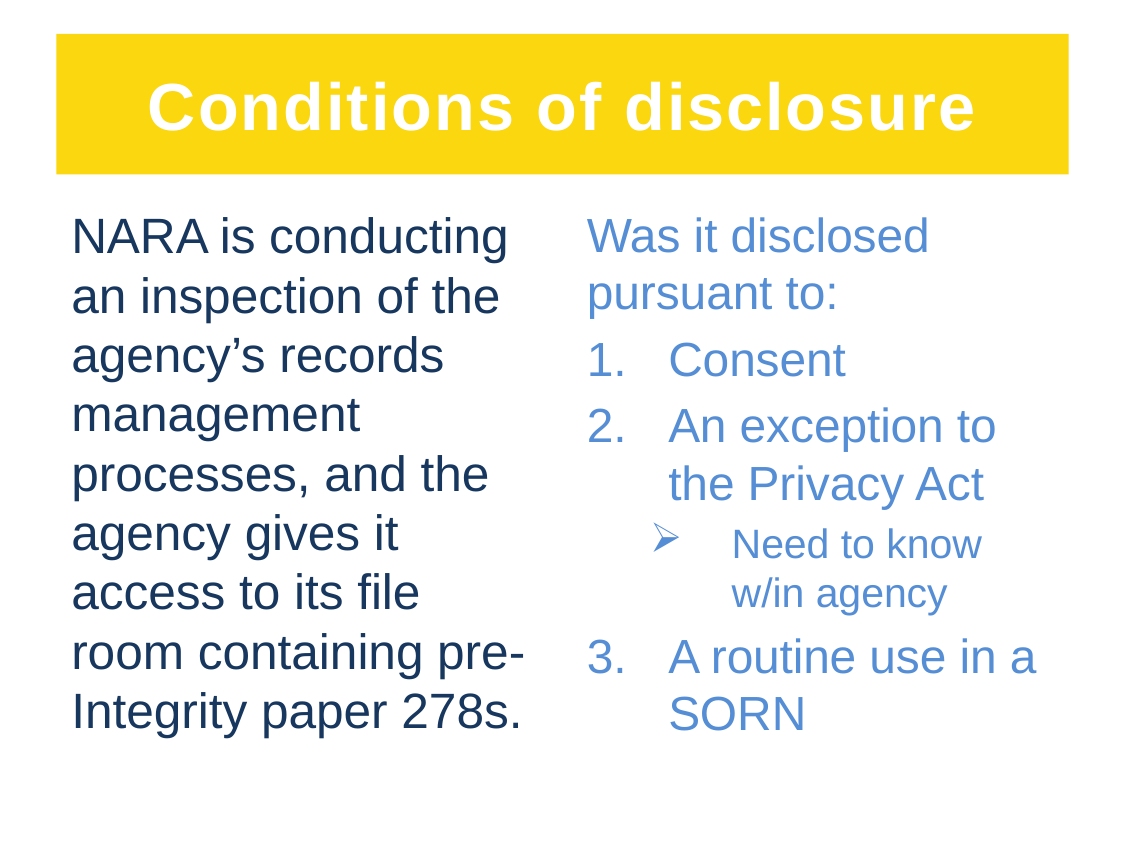

# Conditions of disclosure
NARA is conducting an inspection of the agency’s records management processes, and the agency gives it access to its file room containing pre-Integrity paper 278s.
Was it disclosed pursuant to:
Consent
An exception to the Privacy Act
Need to know w/in agency
A routine use in a SORN